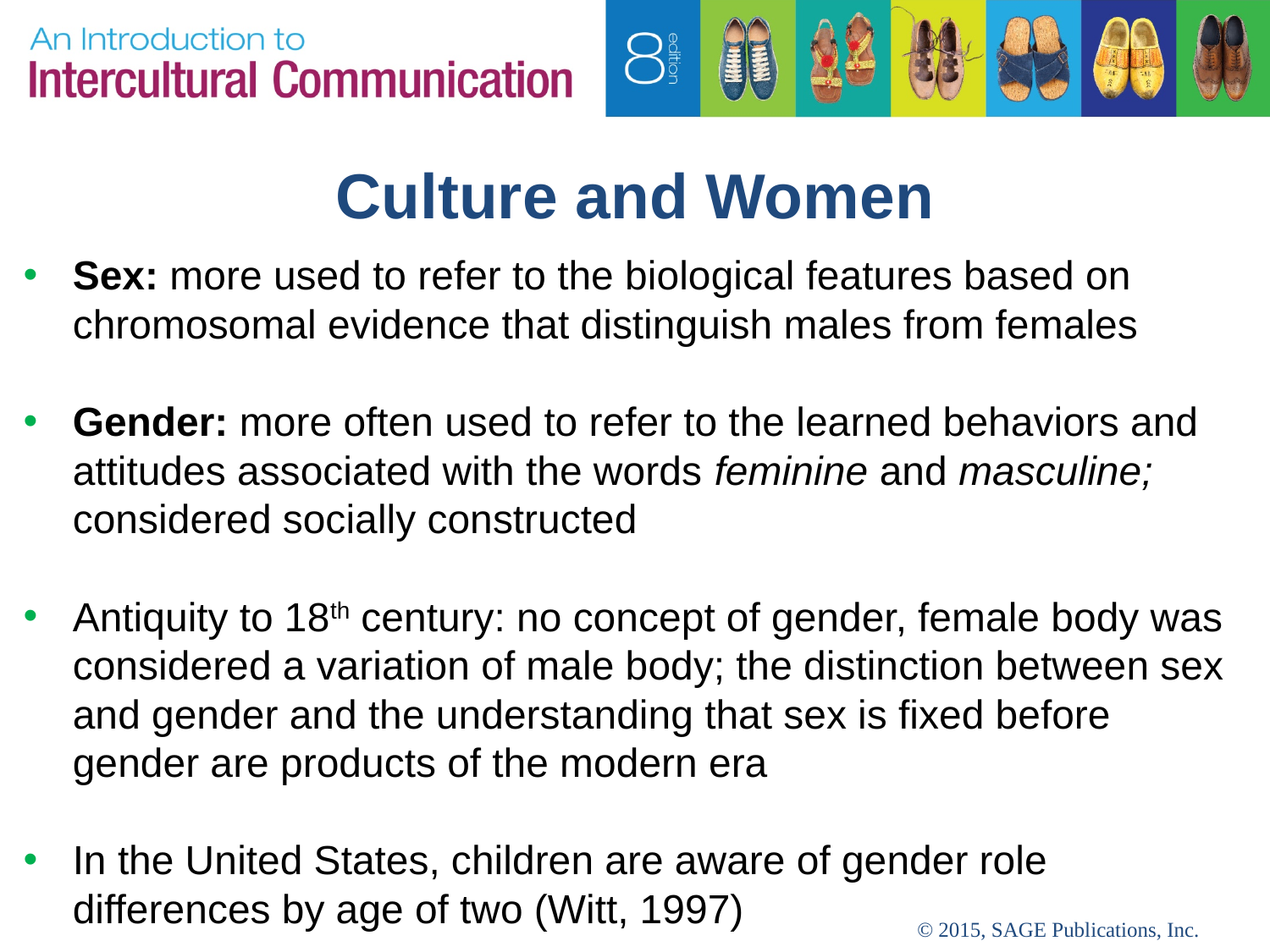

# Culture and Women
Sex: more used to refer to the biological features based on chromosomal evidence that distinguish males from females

Gender: more often used to refer to the learned behaviors and attitudes associated with the words feminine and masculine; considered socially constructed

Antiquity to 18th century: no concept of gender, female body was considered a variation of male body; the distinction between sex and gender and the understanding that sex is fixed before gender are products of the modern era

In the United States, children are aware of gender role differences by age of two (Witt, 1997)

© 2015, SAGE Publications, Inc.